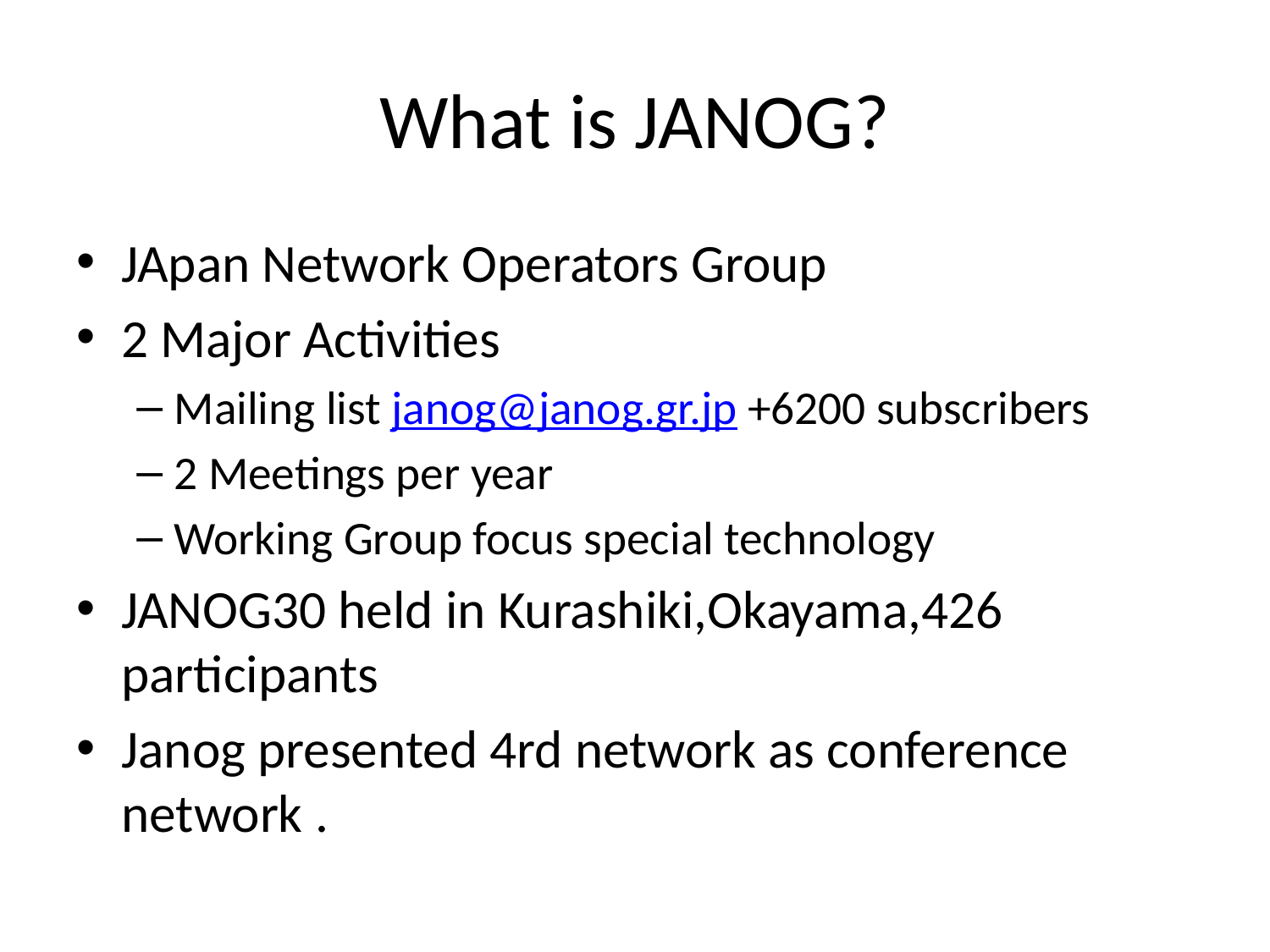

# What is JANOG?
JApan Network Operators Group
2 Major Activities
Mailing list janog@janog.gr.jp +6200 subscribers
2 Meetings per year
Working Group focus special technology
JANOG30 held in Kurashiki,Okayama,426 participants
Janog presented 4rd network as conference network .